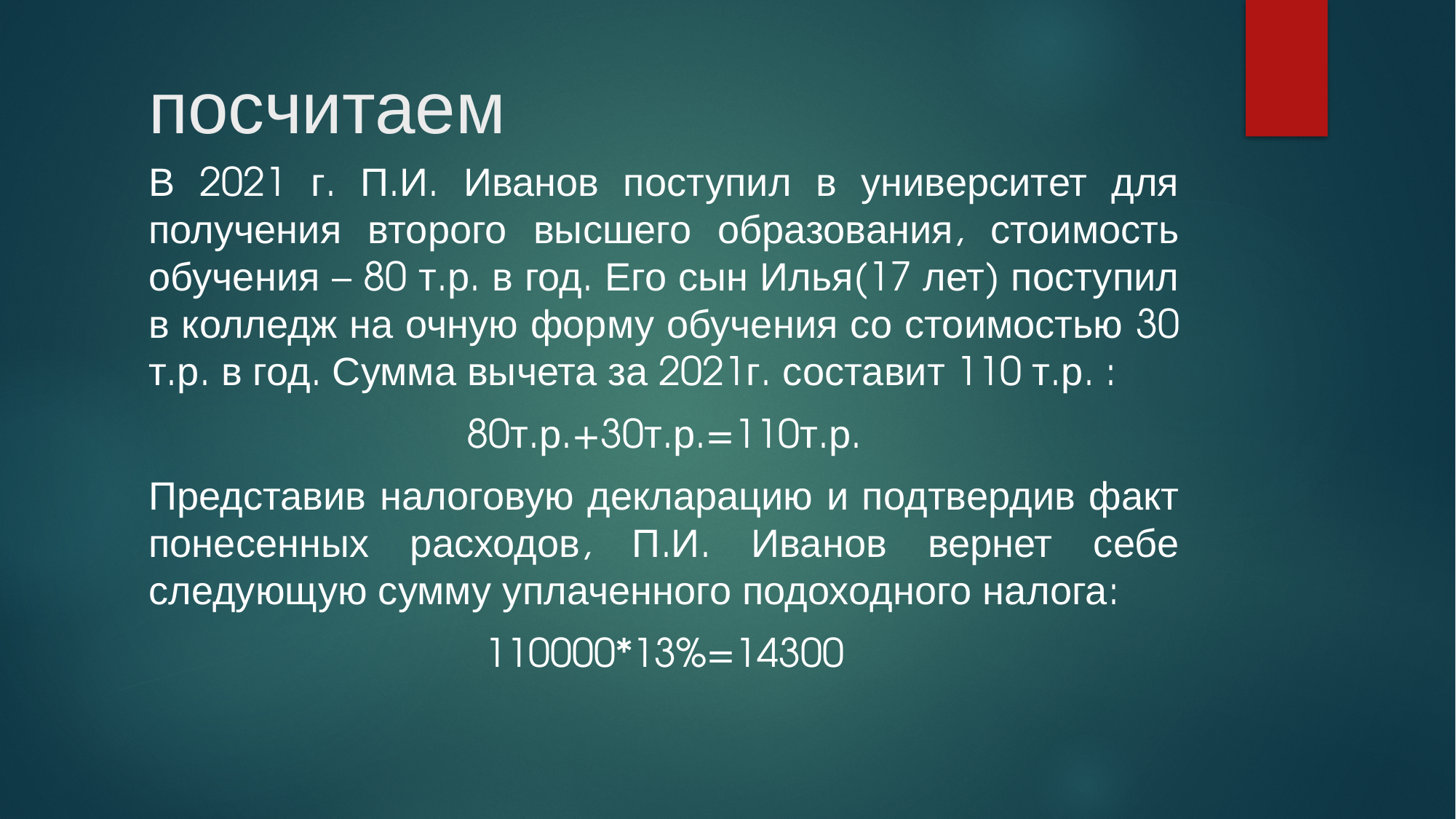

# посчитаем
В 2021 г. П.И. Иванов поступил в университет для получения второго высшего образования, стоимость обучения – 80 т.р. в год. Его сын Илья(17 лет) поступил в колледж на очную форму обучения со стоимостью 30 т.р. в год. Сумма вычета за 2021г. составит 110 т.р. :
80т.р.+30т.р.=110т.р.
Представив налоговую декларацию и подтвердив факт понесенных расходов, П.И. Иванов вернет себе следующую сумму уплаченного подоходного налога:
110000*13%=14300